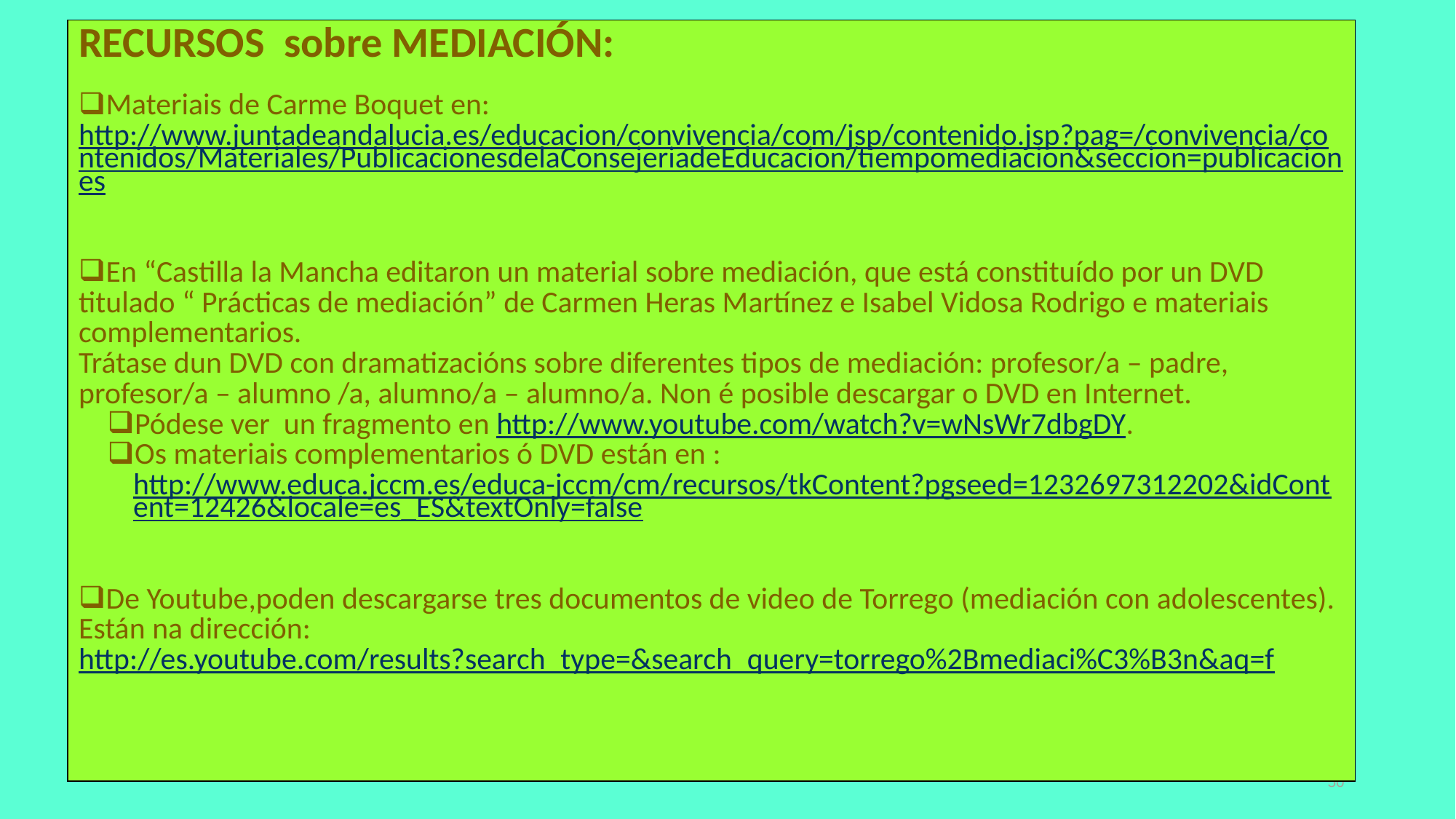

| RECURSOS sobre MEDIACIÓN: Materiais de Carme Boquet en: http://www.juntadeandalucia.es/educacion/convivencia/com/jsp/contenido.jsp?pag=/convivencia/contenidos/Materiales/PublicacionesdelaConsejeriadeEducacion/tiempomediacion&seccion=publicaciones En “Castilla la Mancha editaron un material sobre mediación, que está constituído por un DVD titulado “ Prácticas de mediación” de Carmen Heras Martínez e Isabel Vidosa Rodrigo e materiais complementarios. Trátase dun DVD con dramatizacións sobre diferentes tipos de mediación: profesor/a – padre, profesor/a – alumno /a, alumno/a – alumno/a. Non é posible descargar o DVD en Internet. Pódese ver un fragmento en http://www.youtube.com/watch?v=wNsWr7dbgDY. Os materiais complementarios ó DVD están en : http://www.educa.jccm.es/educa-jccm/cm/recursos/tkContent?pgseed=1232697312202&idContent=12426&locale=es\_ES&textOnly=false De Youtube,poden descargarse tres documentos de video de Torrego (mediación con adolescentes). Están na dirección: http://es.youtube.com/results?search\_type=&search\_query=torrego%2Bmediaci%C3%B3n&aq=f |
| --- |
50